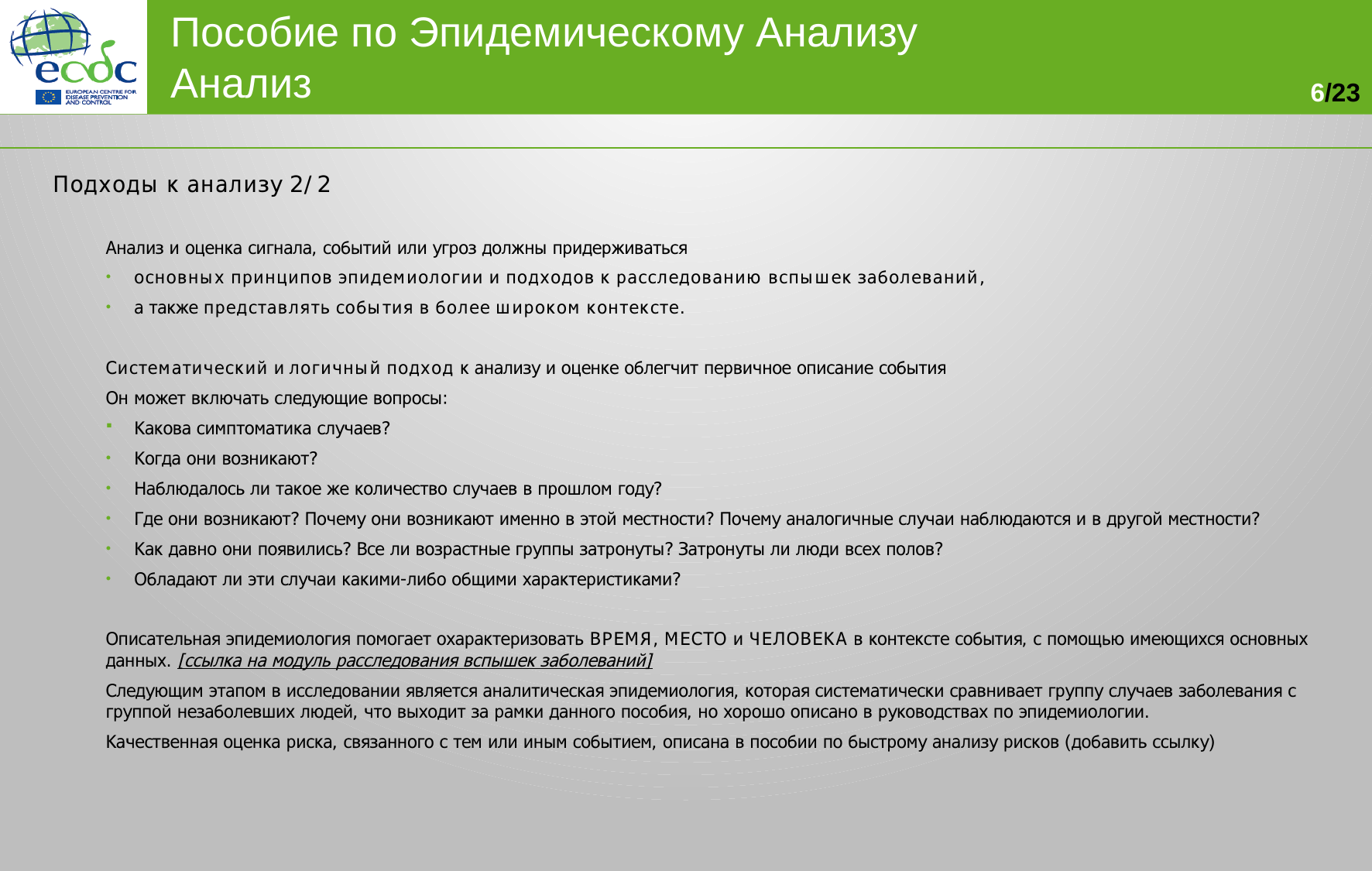

Подходы к анализу 2/2

Анализ и оценка сигнала, событий или угроз должны придерживаться
основных принципов эпидемиологии и подходов к расследованию вспышек заболеваний,
а также представлять события в более широком контексте.

Систематический и логичный подход к анализу и оценке облегчит первичное описание события
Он может включать следующие вопросы:
Какова симптоматика случаев?
Когда они возникают?
Наблюдалось ли такое же количество случаев в прошлом году?
Где они возникают? Почему они возникают именно в этой местности? Почему аналогичные случаи наблюдаются и в другой местности?
Как давно они появились? Все ли возрастные группы затронуты? Затронуты ли люди всех полов?
Обладают ли эти случаи какими-либо общими характеристиками?

Описательная эпидемиология помогает охарактеризовать ВРЕМЯ, МЕСТО и ЧЕЛОВЕКА в контексте события, с помощью имеющихся основных данных. [ссылка на модуль расследования вспышек заболеваний]
Следующим этапом в исследовании является аналитическая эпидемиология, которая систематически сравнивает группу случаев заболевания с группой незаболевших людей, что выходит за рамки данного пособия, но хорошо описано в руководствах по эпидемиологии.
Качественная оценка риска, связанного с тем или иным событием, описана в пособии по быстрому анализу рисков (добавить ссылку)